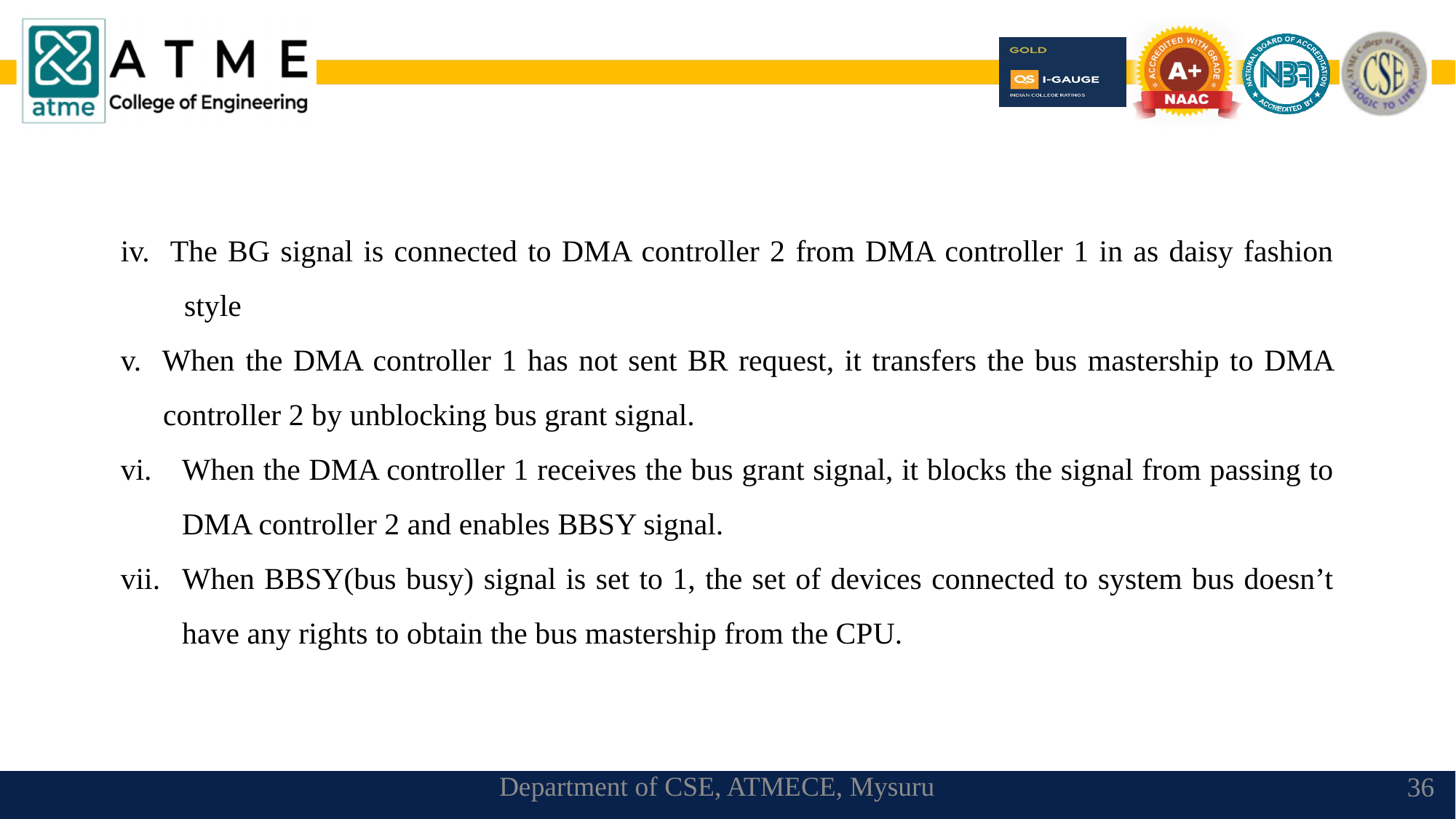

iv.  The BG signal is connected to DMA controller 2 from DMA controller 1 in as daisy fashion style
v.  When the DMA controller 1 has not sent BR request, it transfers the bus mastership to DMA controller 2 by unblocking bus grant signal.
When the DMA controller 1 receives the bus grant signal, it blocks the signal from passing to DMA controller 2 and enables BBSY signal.
When BBSY(bus busy) signal is set to 1, the set of devices connected to system bus doesn’t have any rights to obtain the bus mastership from the CPU.
Department of CSE, ATMECE, Mysuru
36